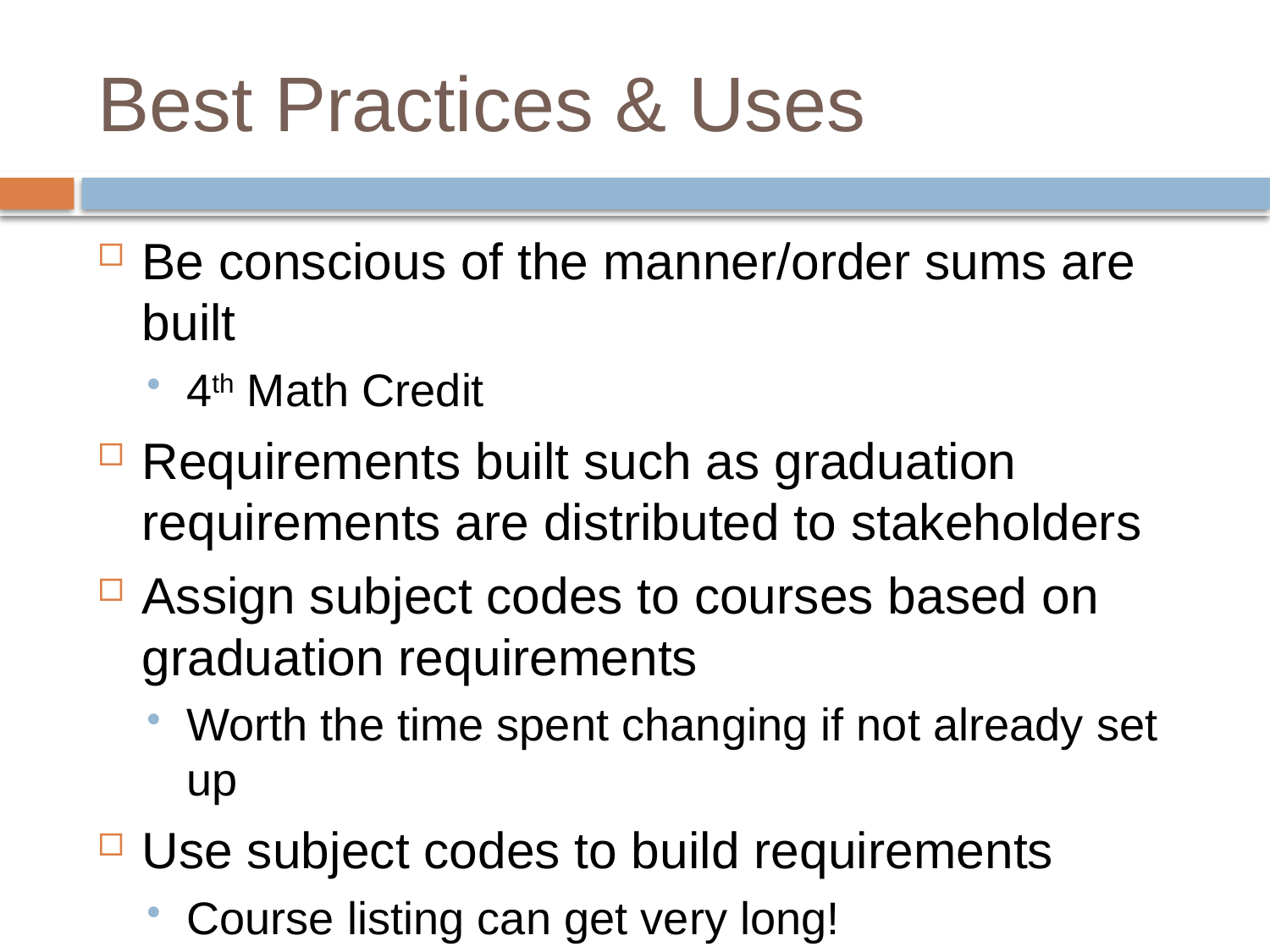

# Best Practices & Uses
Be conscious of the manner/order sums are built
4th Math Credit
Requirements built such as graduation requirements are distributed to stakeholders
Assign subject codes to courses based on graduation requirements
Worth the time spent changing if not already set up
Use subject codes to build requirements
Course listing can get very long!